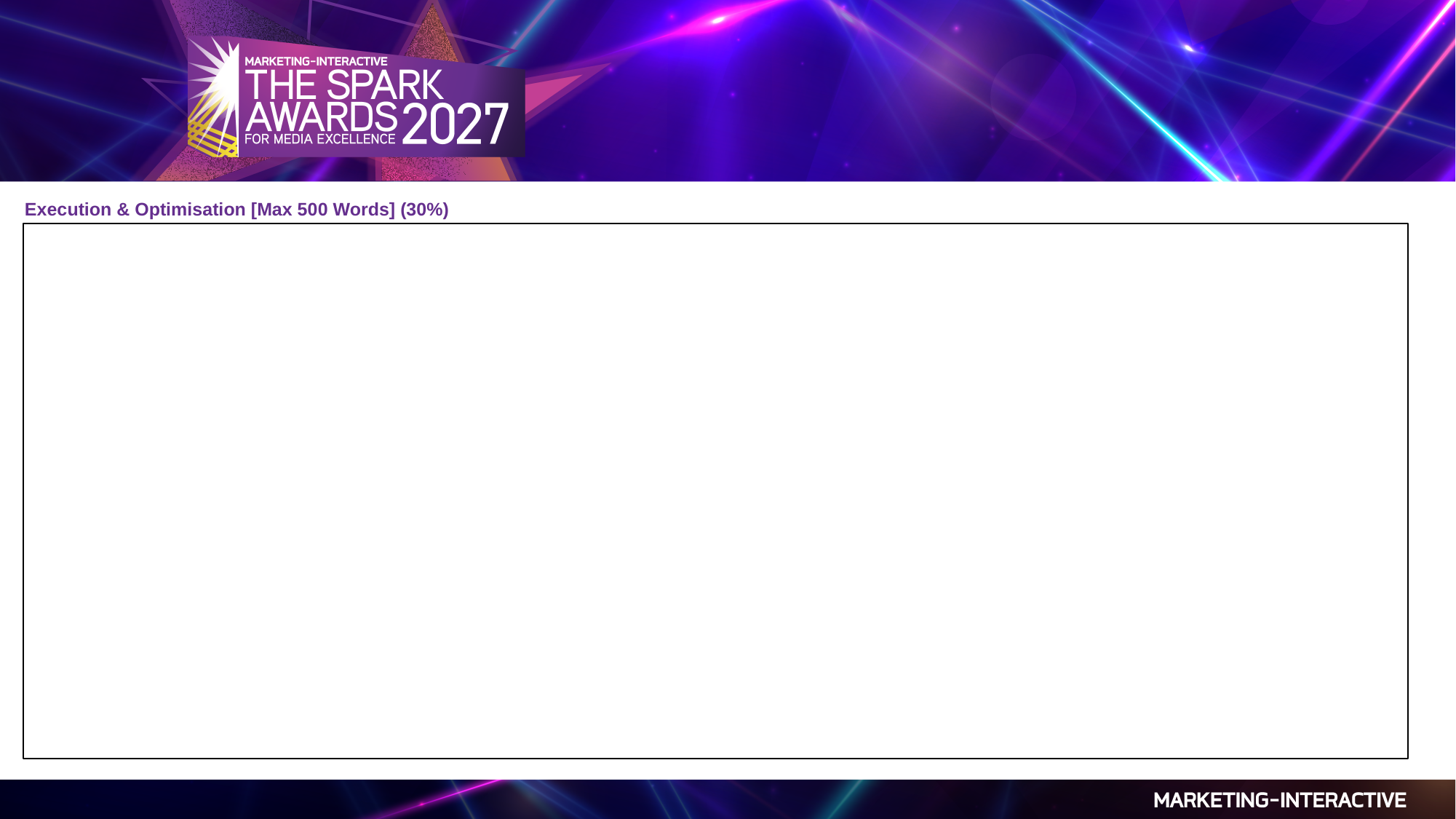

Execution & Optimisation [Max 500 Words] (30%)